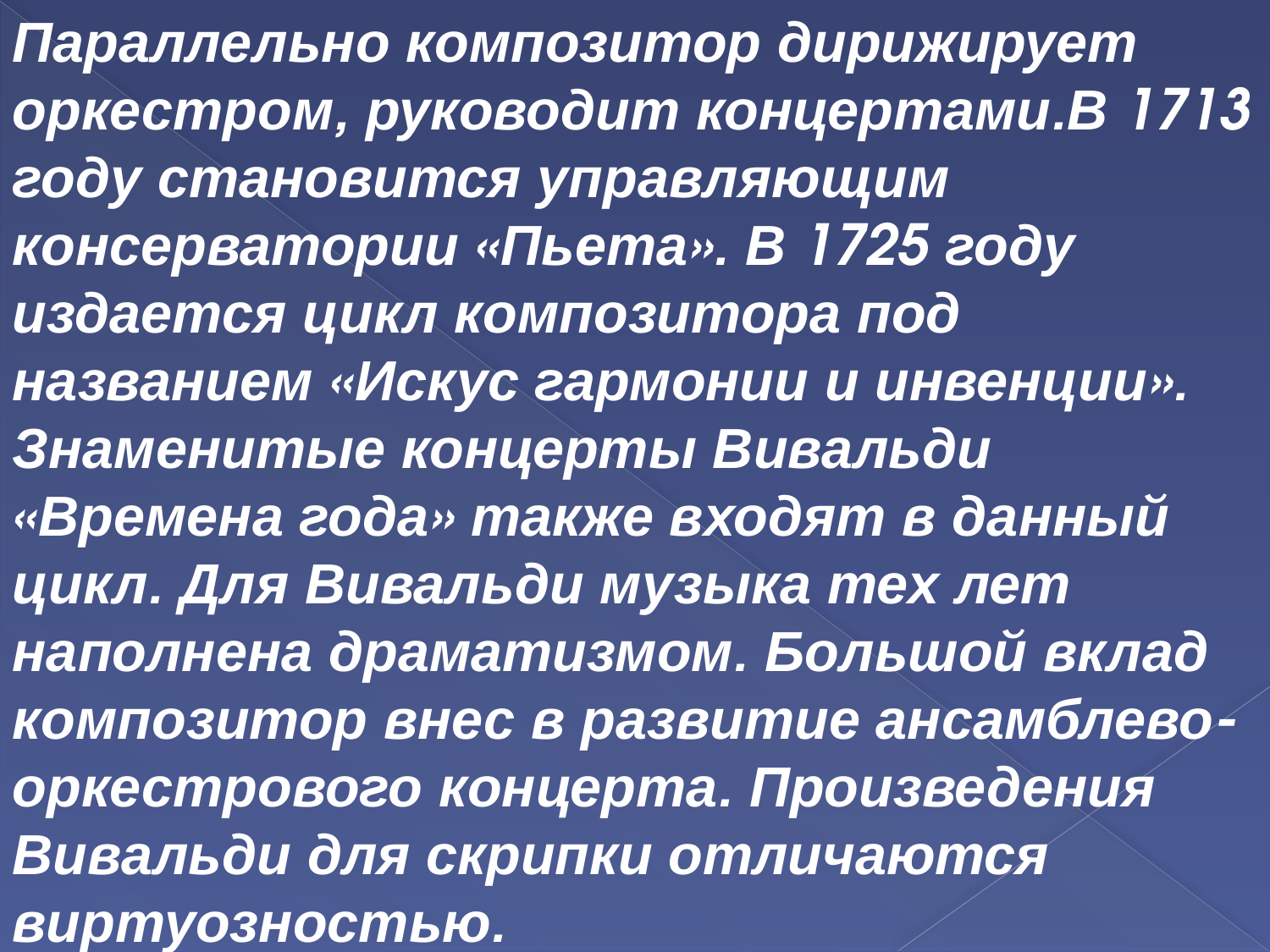

Параллельно композитор дирижирует оркестром, руководит концертами.В 1713 году становится управляющим консерватории «Пьета». В 1725 году издается цикл композитора под названием «Искус гармонии и инвенции». Знаменитые концерты Вивальди «Времена года» также входят в данный цикл. Для Вивальди музыка тех лет наполнена драматизмом. Большой вклад композитор внес в развитие ансамблево-оркестрового концерта. Произведения Вивальди для скрипки отличаются виртуозностью.